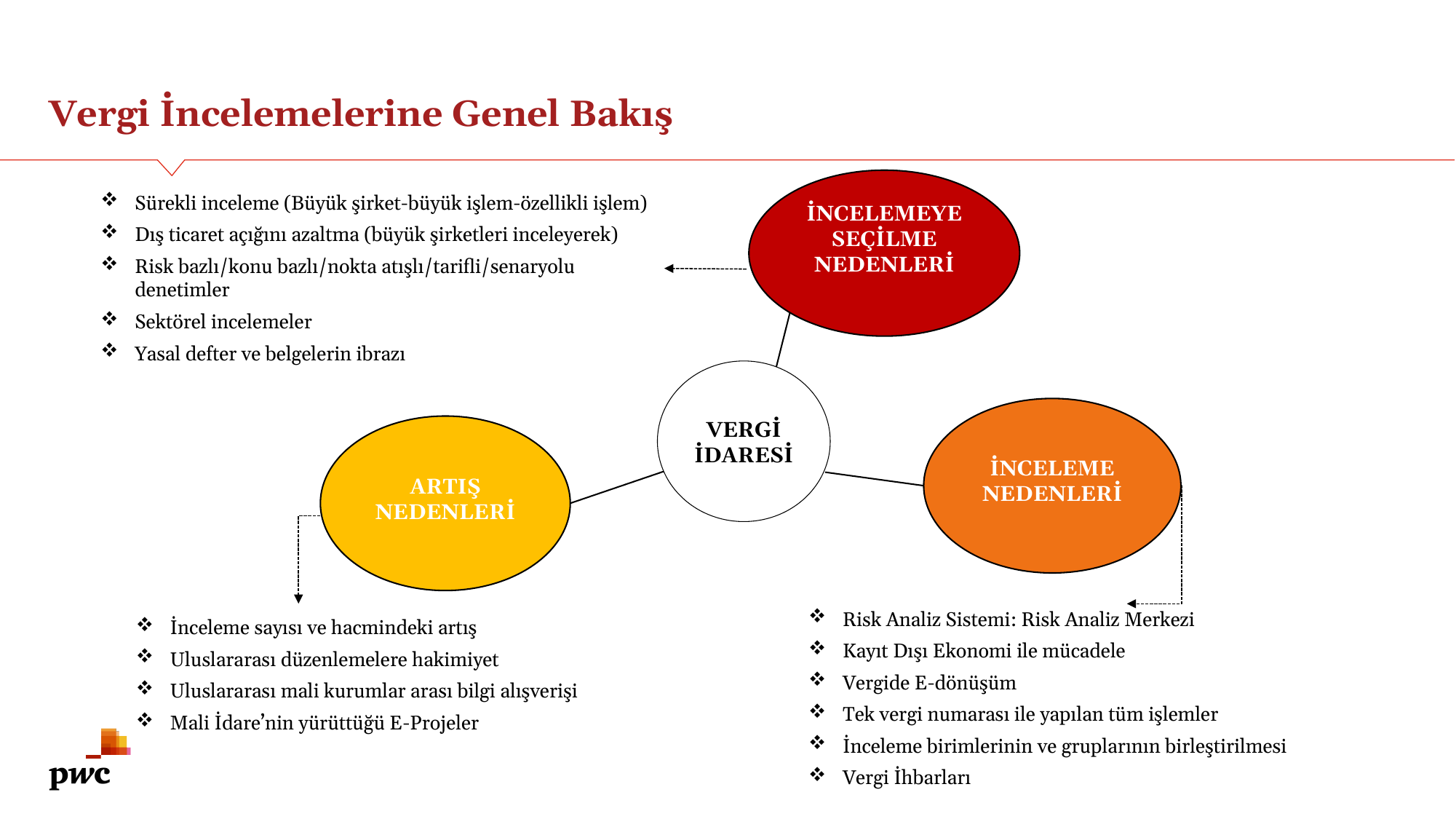

# Vergi İncelemelerine Genel Bakış
İNCELEMEYE SEÇİLME NEDENLERİ
Sürekli inceleme (Büyük şirket-büyük işlem-özellikli işlem)
Dış ticaret açığını azaltma (büyük şirketleri inceleyerek)
Risk bazlı/konu bazlı/nokta atışlı/tarifli/senaryolu denetimler
Sektörel incelemeler
Yasal defter ve belgelerin ibrazı
VERGİ İDARESİ

İNCELEME NEDENLERİ

ARTIŞ NEDENLERİ
Risk Analiz Sistemi: Risk Analiz Merkezi
Kayıt Dışı Ekonomi ile mücadele
Vergide E-dönüşüm
Tek vergi numarası ile yapılan tüm işlemler
İnceleme birimlerinin ve gruplarının birleştirilmesi
Vergi İhbarları
İnceleme sayısı ve hacmindeki artış
Uluslararası düzenlemelere hakimiyet
Uluslararası mali kurumlar arası bilgi alışverişi
Mali İdare’nin yürüttüğü E-Projeler